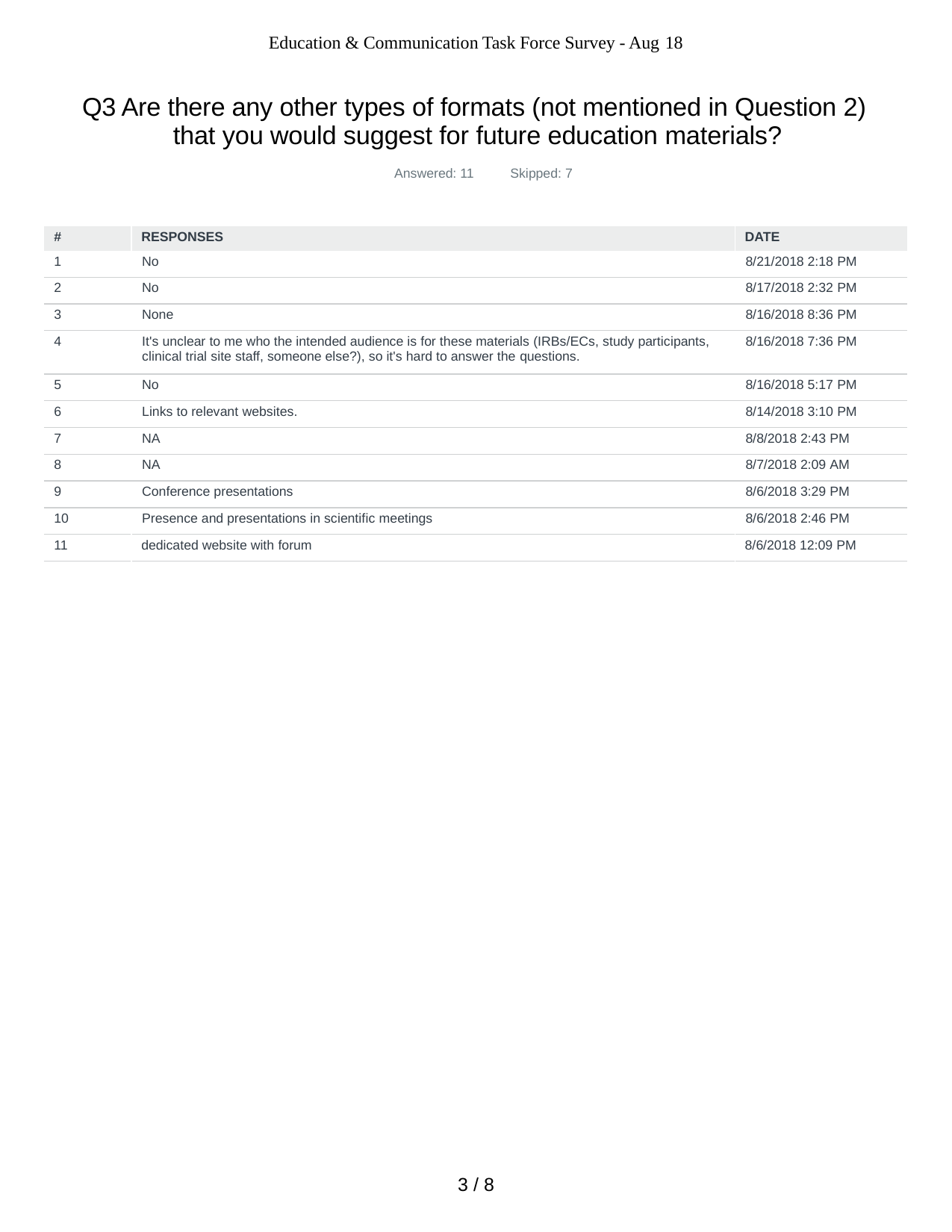

Education & Communication Task Force Survey - Aug 18

Q3 Are there any other types of formats (not mentioned in Question 2)  that you would suggest for future education materials?
Answered: 11	Skipped: 7
| # | RESPONSES | DATE |
| --- | --- | --- |
| 1 | No | 8/21/2018 2:18 PM |
| 2 | No | 8/17/2018 2:32 PM |
| 3 | None | 8/16/2018 8:36 PM |
| 4 | It's unclear to me who the intended audience is for these materials (IRBs/ECs, study participants, clinical trial site staff, someone else?), so it's hard to answer the questions. | 8/16/2018 7:36 PM |
| 5 | No | 8/16/2018 5:17 PM |
| 6 | Links to relevant websites. | 8/14/2018 3:10 PM |
| 7 | NA | 8/8/2018 2:43 PM |
| 8 | NA | 8/7/2018 2:09 AM |
| 9 | Conference presentations | 8/6/2018 3:29 PM |
| 10 | Presence and presentations in scientific meetings | 8/6/2018 2:46 PM |
| 11 | dedicated website with forum | 8/6/2018 12:09 PM |
3 / 8